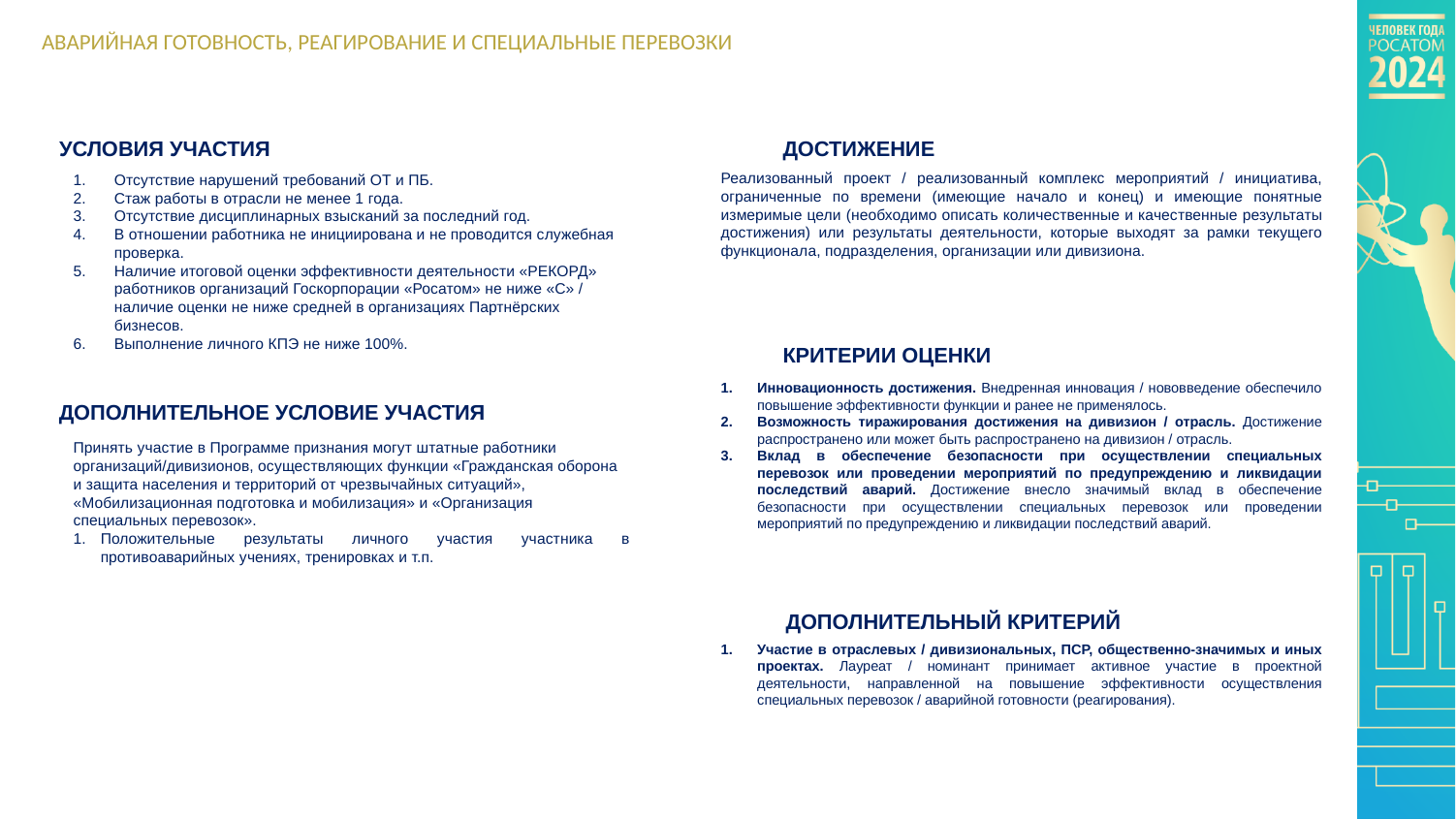

АВАРИЙНАЯ ГОТОВНОСТЬ, РЕАГИРОВАНИЕ И СПЕЦИАЛЬНЫЕ ПЕРЕВОЗКИ
ДОСТИЖЕНИЕ
УСЛОВИЯ УЧАСТИЯ
Реализованный проект / реализованный комплекс мероприятий / инициатива, ограниченные по времени (имеющие начало и конец) и имеющие понятные измеримые цели (необходимо описать количественные и качественные результаты достижения) или результаты деятельности, которые выходят за рамки текущего функционала, подразделения, организации или дивизиона.
Отсутствие нарушений требований ОТ и ПБ.
Стаж работы в отрасли не менее 1 года.
Отсутствие дисциплинарных взысканий за последний год.
В отношении работника не инициирована и не проводится служебная проверка.
Наличие итоговой оценки эффективности деятельности «РЕКОРД» работников организаций Госкорпорации «Росатом» не ниже «С» / наличие оценки не ниже средней в организациях Партнёрских бизнесов.
Выполнение личного КПЭ не ниже 100%.
КРИТЕРИИ ОЦЕНКИ
Инновационность достижения. Внедренная инновация / нововведение обеспечило повышение эффективности функции и ранее не применялось.
Возможность тиражирования достижения на дивизион / отрасль. Достижение распространено или может быть распространено на дивизион / отрасль.
Вклад в обеспечение безопасности при осуществлении специальных перевозок или проведении мероприятий по предупреждению и ликвидации последствий аварий. Достижение внесло значимый вклад в обеспечение безопасности при осуществлении специальных перевозок или проведении мероприятий по предупреждению и ликвидации последствий аварий.
ДОПОЛНИТЕЛЬНОЕ УСЛОВИЕ УЧАСТИЯ
Принять участие в Программе признания могут штатные работники организаций/дивизионов, осуществляющих функции «Гражданская оборона и защита населения и территорий от чрезвычайных ситуаций», «Мобилизационная подготовка и мобилизация» и «Организация специальных перевозок».
Положительные результаты личного участия участника в противоаварийных учениях, тренировках и т.п.
ДОПОЛНИТЕЛЬНЫЙ КРИТЕРИЙ
Участие в отраслевых / дивизиональных, ПСР, общественно-значимых и иных проектах. Лауреат / номинант принимает активное участие в проектной деятельности, направленной на повышение эффективности осуществления специальных перевозок / аварийной готовности (реагирования).